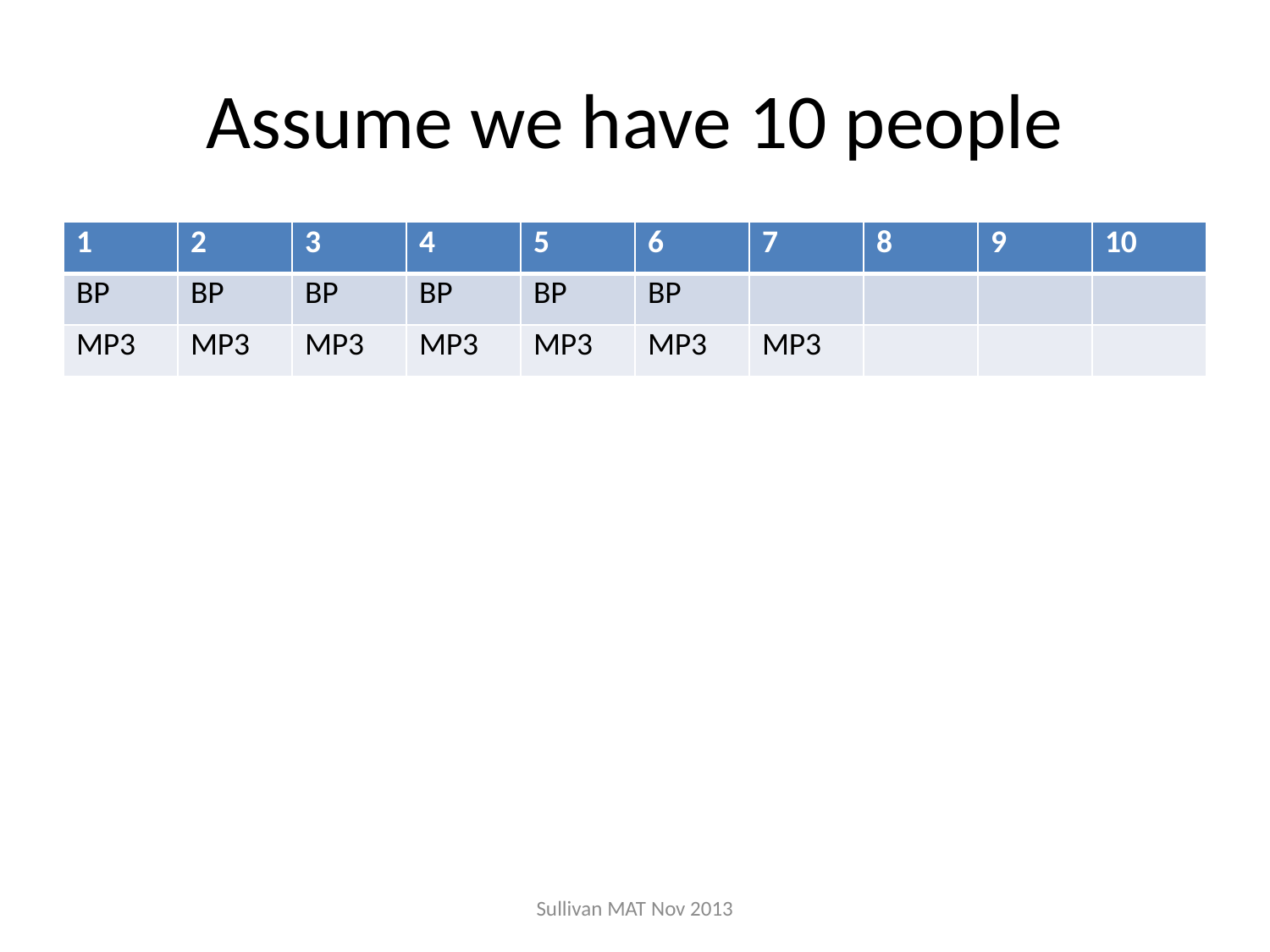

# Assume we have 10 people
| 1 | 2 | 3 | 4 | 5 | 6 | 7 | 8 | 9 | 10 |
| --- | --- | --- | --- | --- | --- | --- | --- | --- | --- |
| BP | BP | BP | BP | BP | BP |  |  |  |  |
| MP3 | MP3 | MP3 | MP3 | MP3 | MP3 | MP3 |  |  |  |
Sullivan MAT Nov 2013